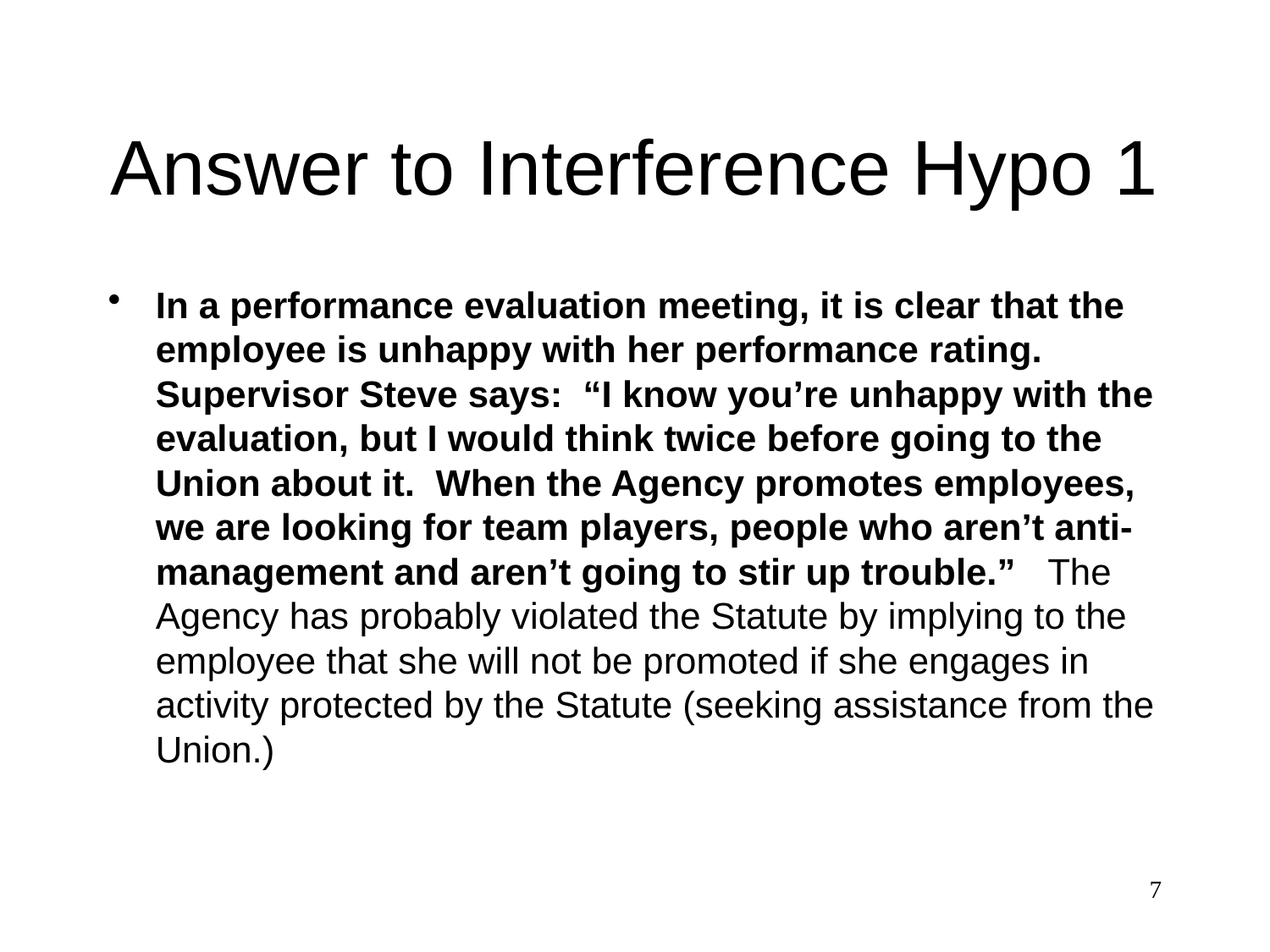

# Answer to Interference Hypo 1
In a performance evaluation meeting, it is clear that the employee is unhappy with her performance rating.  Supervisor Steve says:  “I know you’re unhappy with the evaluation, but I would think twice before going to the Union about it.  When the Agency promotes employees, we are looking for team players, people who aren’t anti-management and aren’t going to stir up trouble.”   The Agency has probably violated the Statute by implying to the employee that she will not be promoted if she engages in activity protected by the Statute (seeking assistance from the Union.)

7